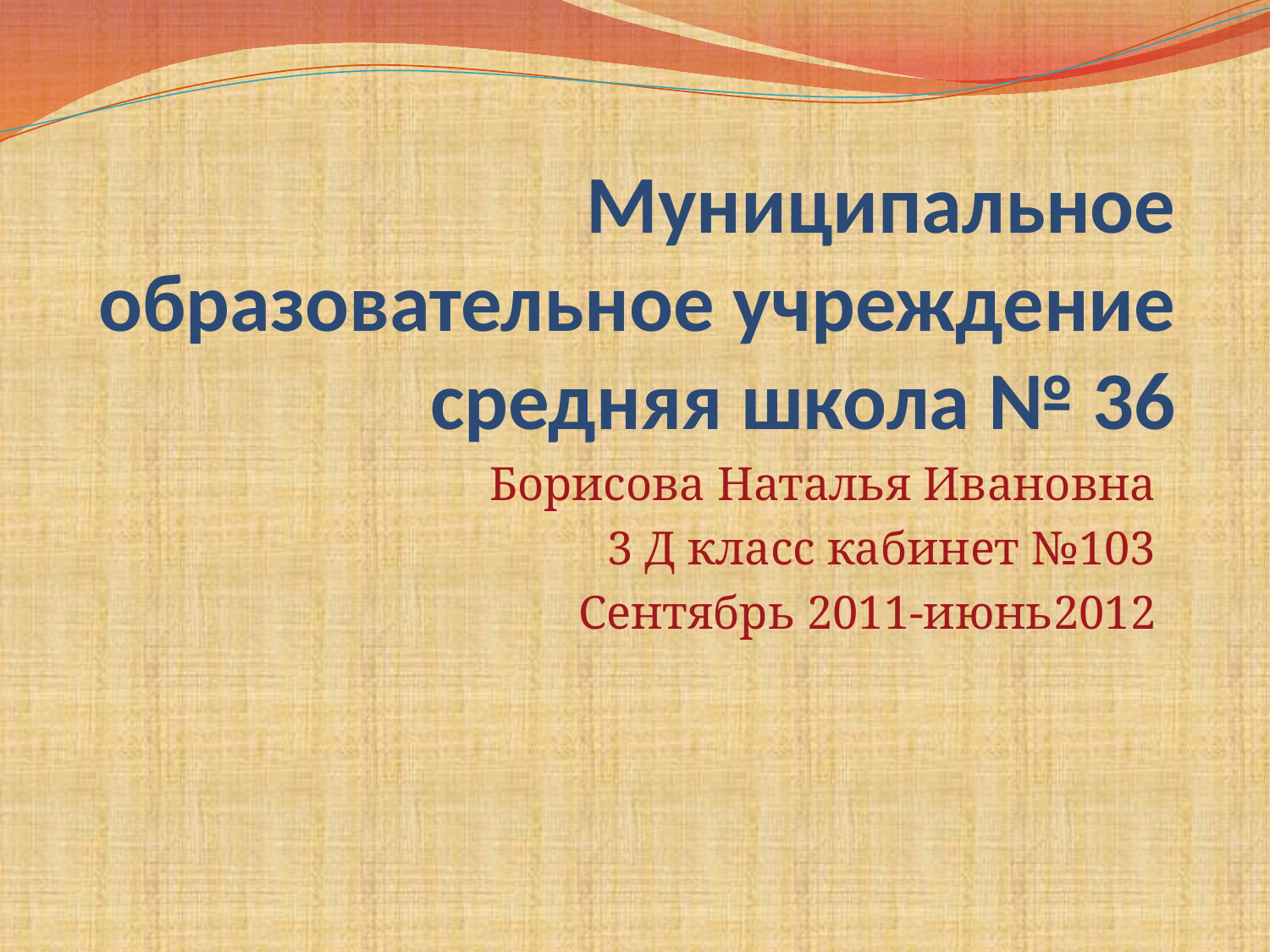

# Муниципальное образовательное учреждение средняя школа № 36
Борисова Наталья Ивановна
3 Д класс кабинет №103
Сентябрь 2011-июнь2012